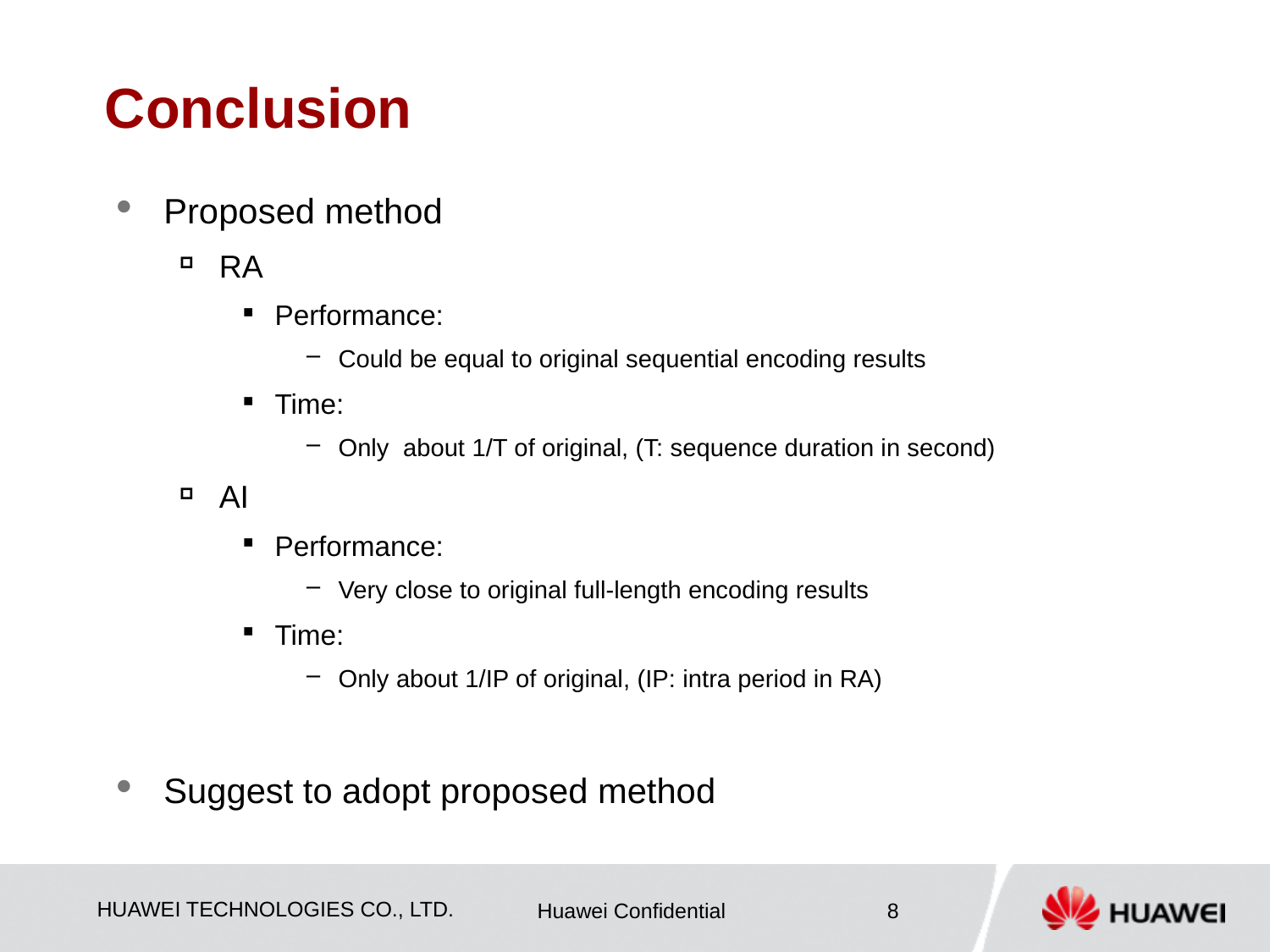

# Conclusion
Proposed method
RA
Performance:
Could be equal to original sequential encoding results
Time:
Only  about 1/T of original, (T: sequence duration in second)
AI
Performance:
Very close to original full-length encoding results
Time:
Only about 1/IP of original, (IP: intra period in RA)

Suggest to adopt proposed method